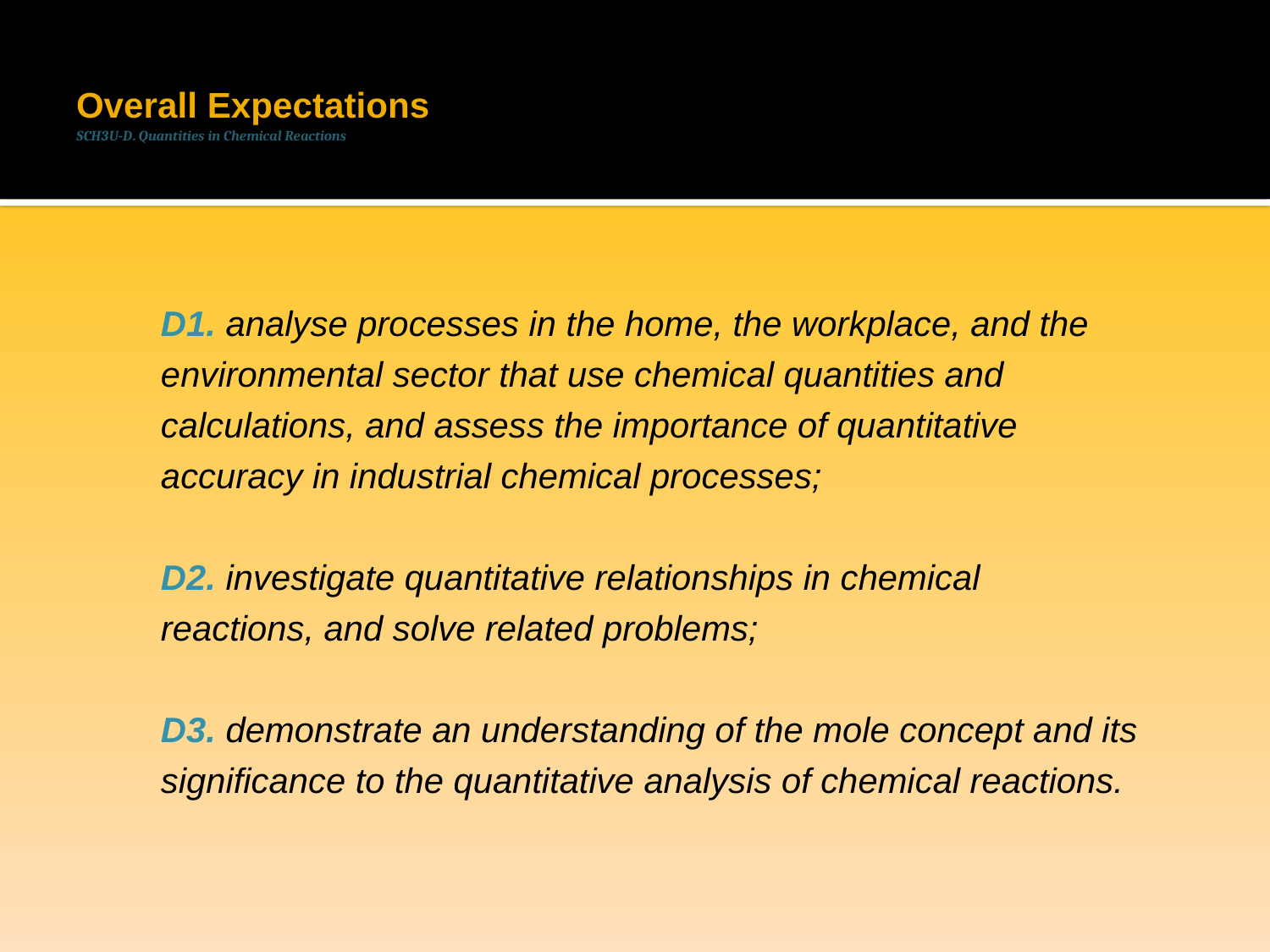

# Overall Expectations SCH3U-D. Quantities in Chemical Reactions
D1. analyse processes in the home, the workplace, and the environmental sector that use chemical quantities and calculations, and assess the importance of quantitative accuracy in industrial chemical processes;

D2. investigate quantitative relationships in chemical reactions, and solve related problems;

D3. demonstrate an understanding of the mole concept and its significance to the quantitative analysis of chemical reactions.